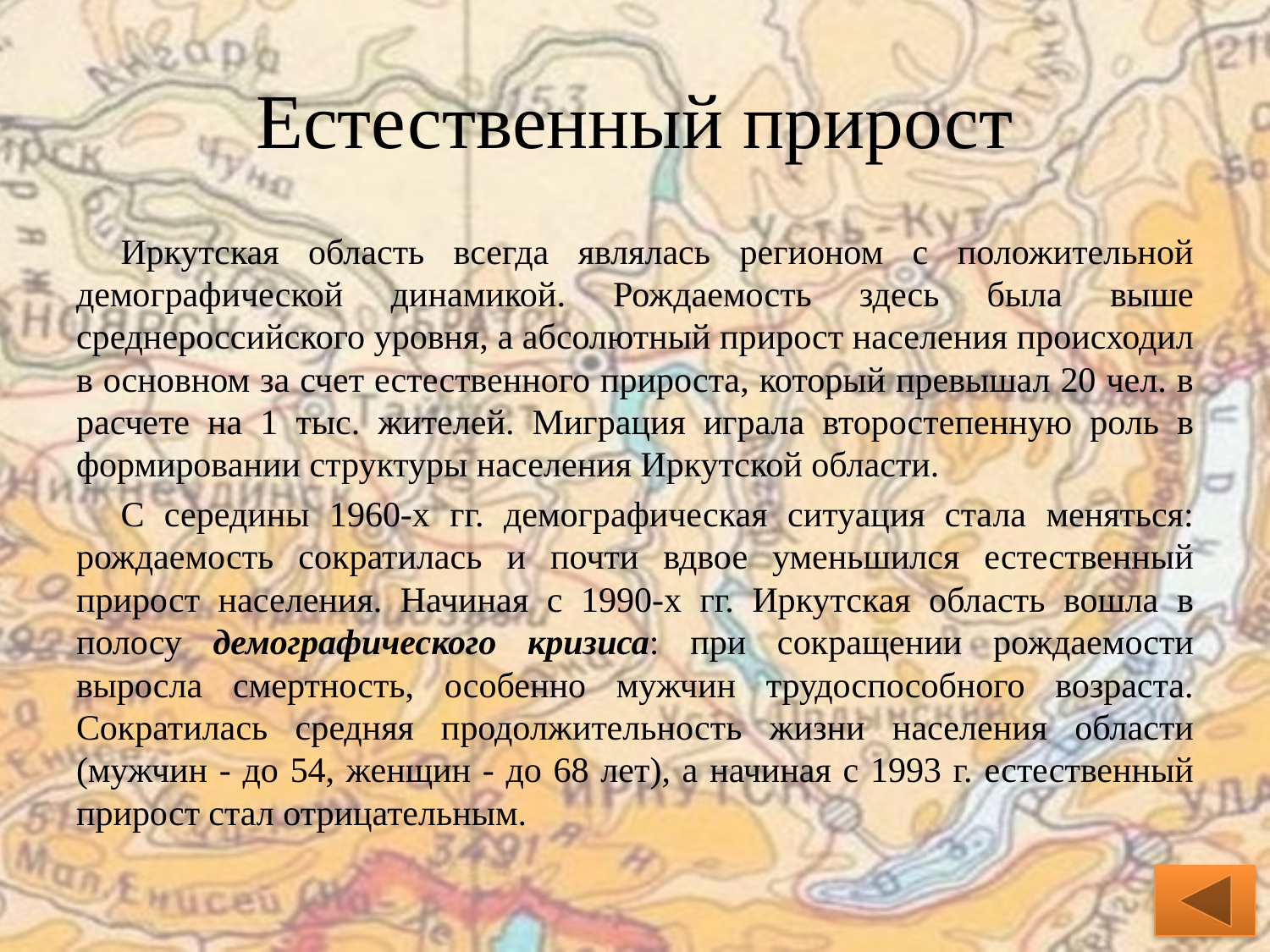

# Естественный прирост
Иркутская область всегда являлась регионом с положительной демографической динамикой. Рождаемость здесь была выше среднероссийского уровня, а абсолютный прирост населения происходил в основном за счет естественного прироста, который превышал 20 чел. в расчете на 1 тыс. жителей. Миграция играла второстепенную роль в формировании структуры населения Иркутской области.
С середины 1960-х гг. демографическая ситуация стала меняться: рождаемость сократилась и почти вдвое уменьшился естественный прирост населения. Начиная с 1990-х гг. Иркутская область вошла в полосу демографического кризиса: при сокращении рождаемости выросла смертность, особенно мужчин трудоспособного возраста. Сократилась средняя продолжительность жизни населения области (мужчин - до 54, женщин - до 68 лет), а начиная с 1993 г. естественный прирост стал отрицательным.